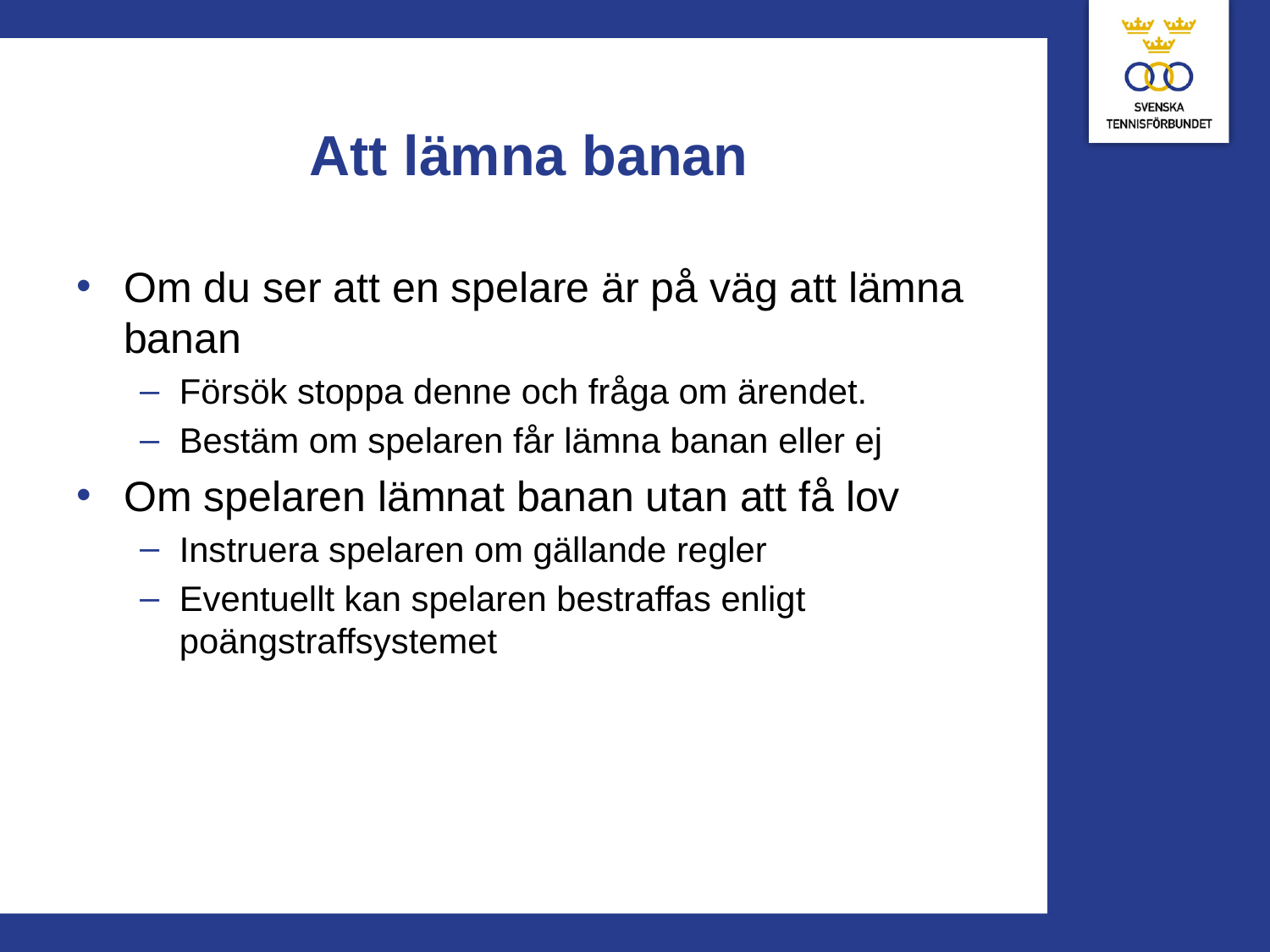

# Att lämna banan
Om du ser att en spelare är på väg att lämna banan
Försök stoppa denne och fråga om ärendet.
Bestäm om spelaren får lämna banan eller ej
Om spelaren lämnat banan utan att få lov
Instruera spelaren om gällande regler
Eventuellt kan spelaren bestraffas enligt poängstraffsystemet